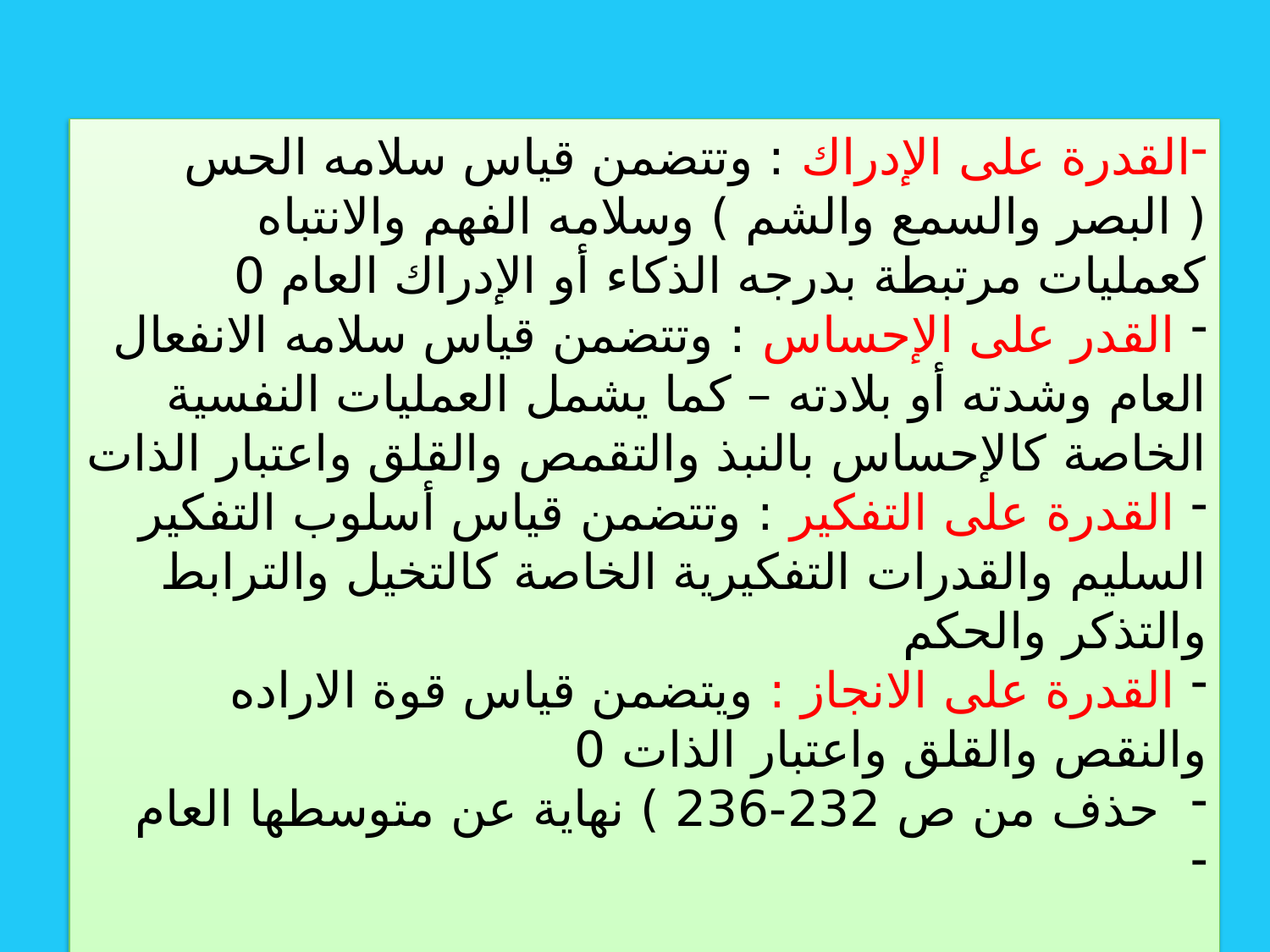

القدرة على الإدراك : وتتضمن قياس سلامه الحس ( البصر والسمع والشم ) وسلامه الفهم والانتباه كعمليات مرتبطة بدرجه الذكاء أو الإدراك العام 0
 القدر على الإحساس : وتتضمن قياس سلامه الانفعال العام وشدته أو بلادته – كما يشمل العمليات النفسية الخاصة كالإحساس بالنبذ والتقمص والقلق واعتبار الذات
 القدرة على التفكير : وتتضمن قياس أسلوب التفكير السليم والقدرات التفكيرية الخاصة كالتخيل والترابط والتذكر والحكم
 القدرة على الانجاز : ويتضمن قياس قوة الاراده والنقص والقلق واعتبار الذات 0
  حذف من ص 232-236 ) نهاية عن متوسطها العام